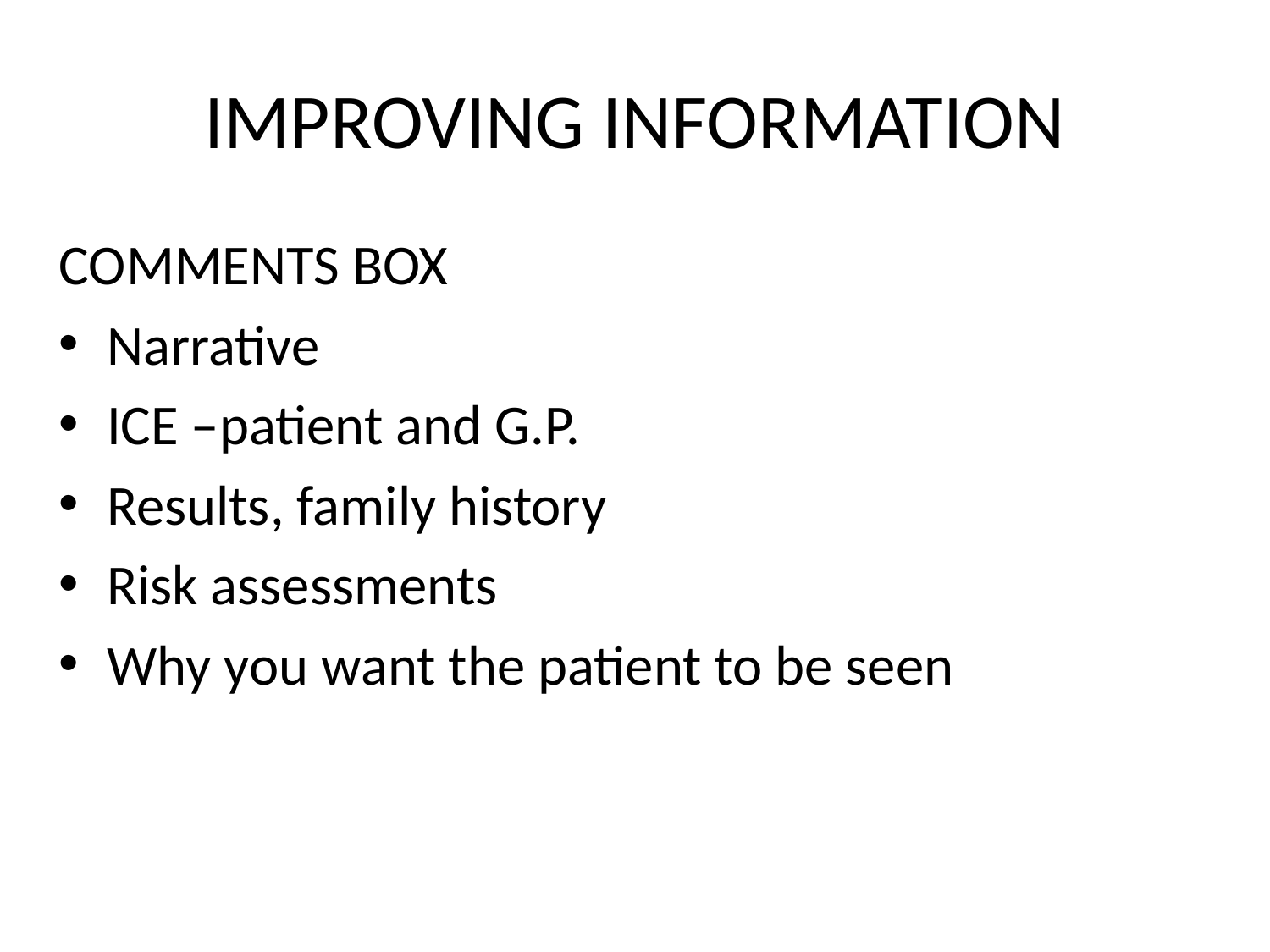

# IMPROVING INFORMATION
COMMENTS BOX
Narrative
ICE –patient and G.P.
Results, family history
Risk assessments
Why you want the patient to be seen